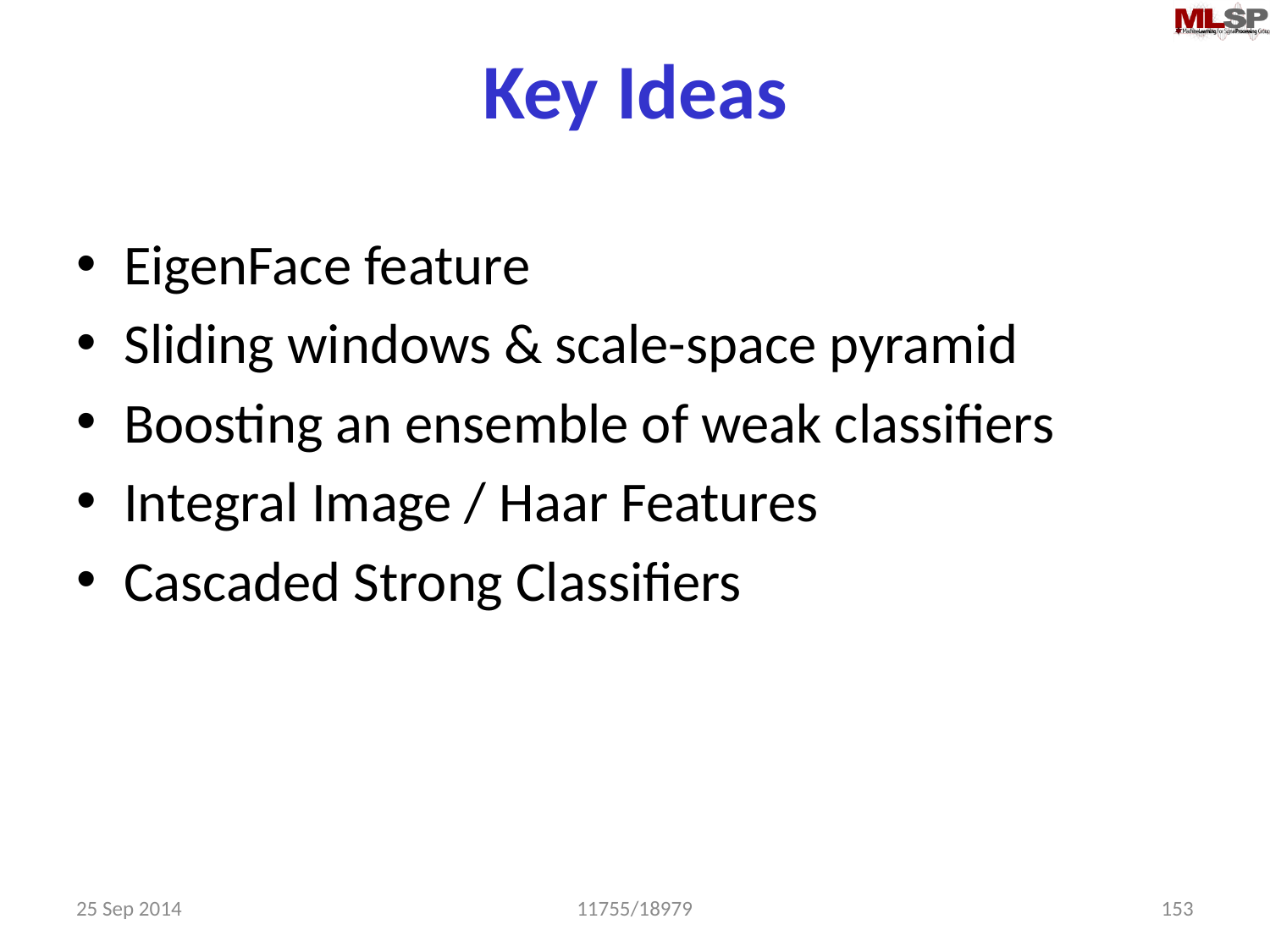

# Key Ideas
EigenFace feature
Sliding windows & scale-space pyramid
Boosting an ensemble of weak classifiers
Integral Image / Haar Features
Cascaded Strong Classifiers
25 Sep 2014
11755/18979
153